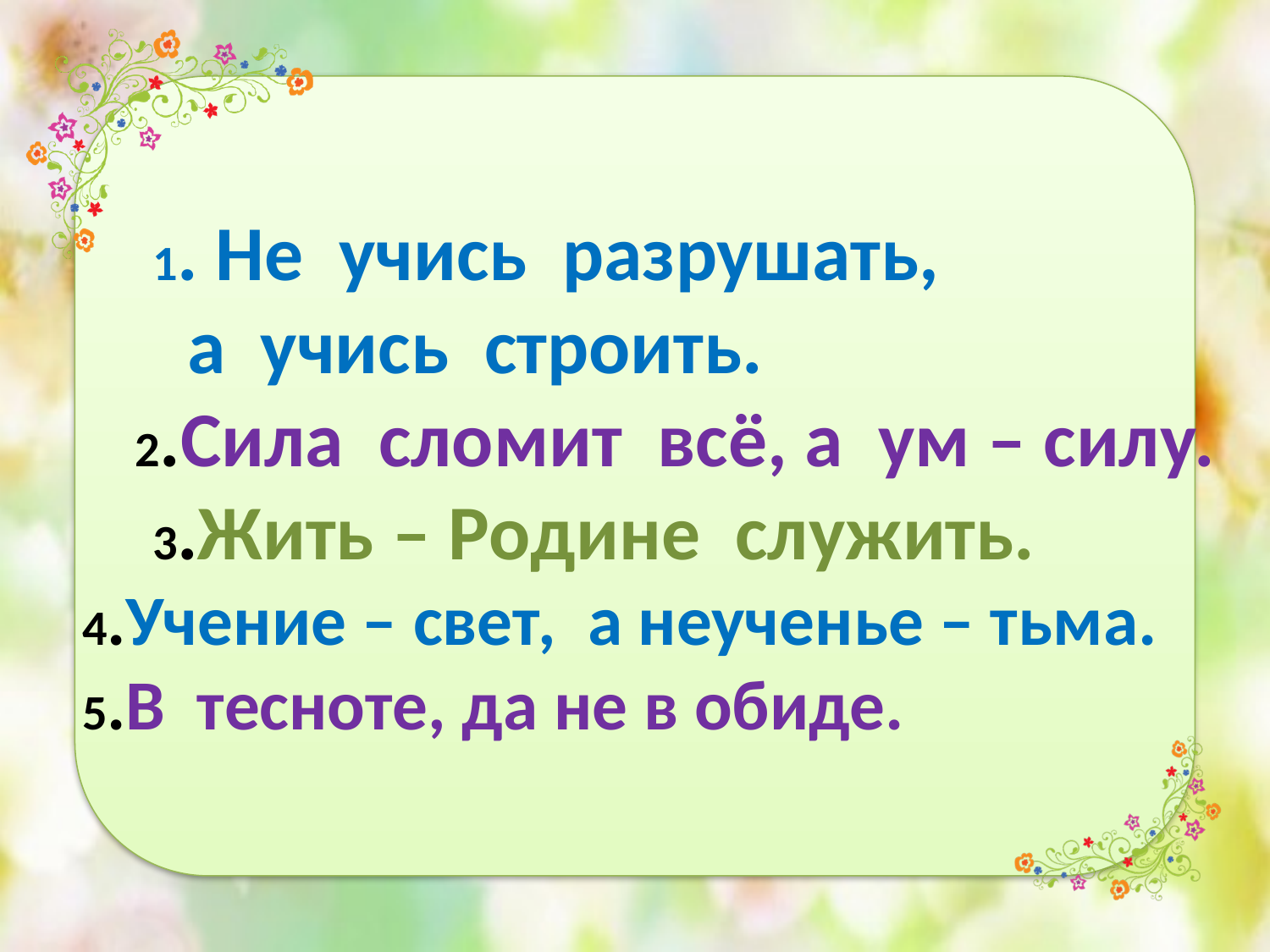

# 1. Не  учись  разрушать, а  учись  строить. 2.Сила  сломит  всё, а  ум – силу. 3.Жить – Родине  служить. 4.Учение – свет,  а неученье – тьма. 5.В  тесноте, да не в обиде.